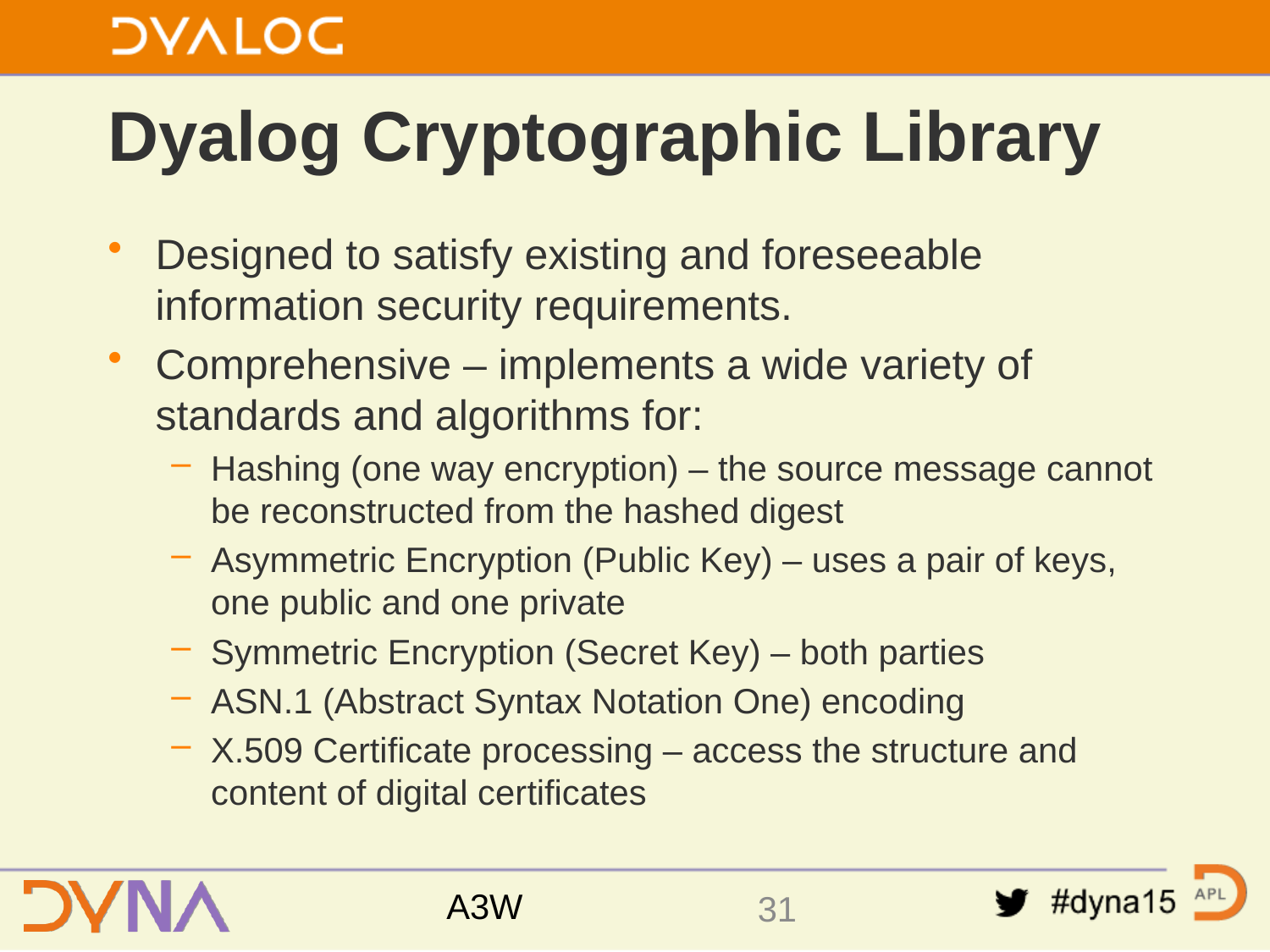

# Dyalog Cryptographic Library
Designed to satisfy existing and foreseeable information security requirements.
Comprehensive – implements a wide variety of standards and algorithms for:
Hashing (one way encryption) – the source message cannot be reconstructed from the hashed digest
Asymmetric Encryption (Public Key) – uses a pair of keys, one public and one private
Symmetric Encryption (Secret Key) – both parties
ASN.1 (Abstract Syntax Notation One) encoding
X.509 Certificate processing – access the structure and content of digital certificates
31
A3W